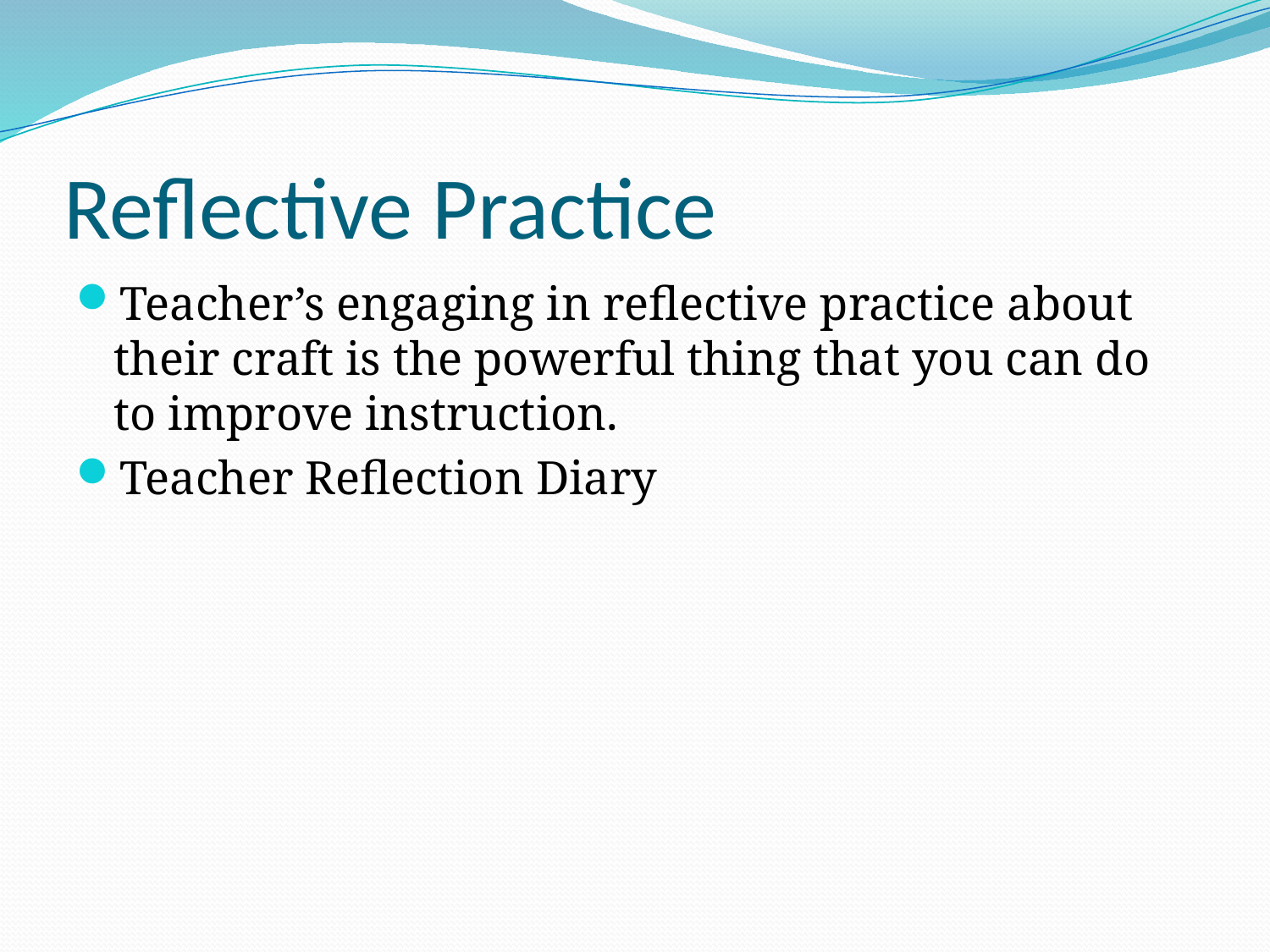

# Reflective Practice
Teacher’s engaging in reflective practice about their craft is the powerful thing that you can do to improve instruction.
Teacher Reflection Diary